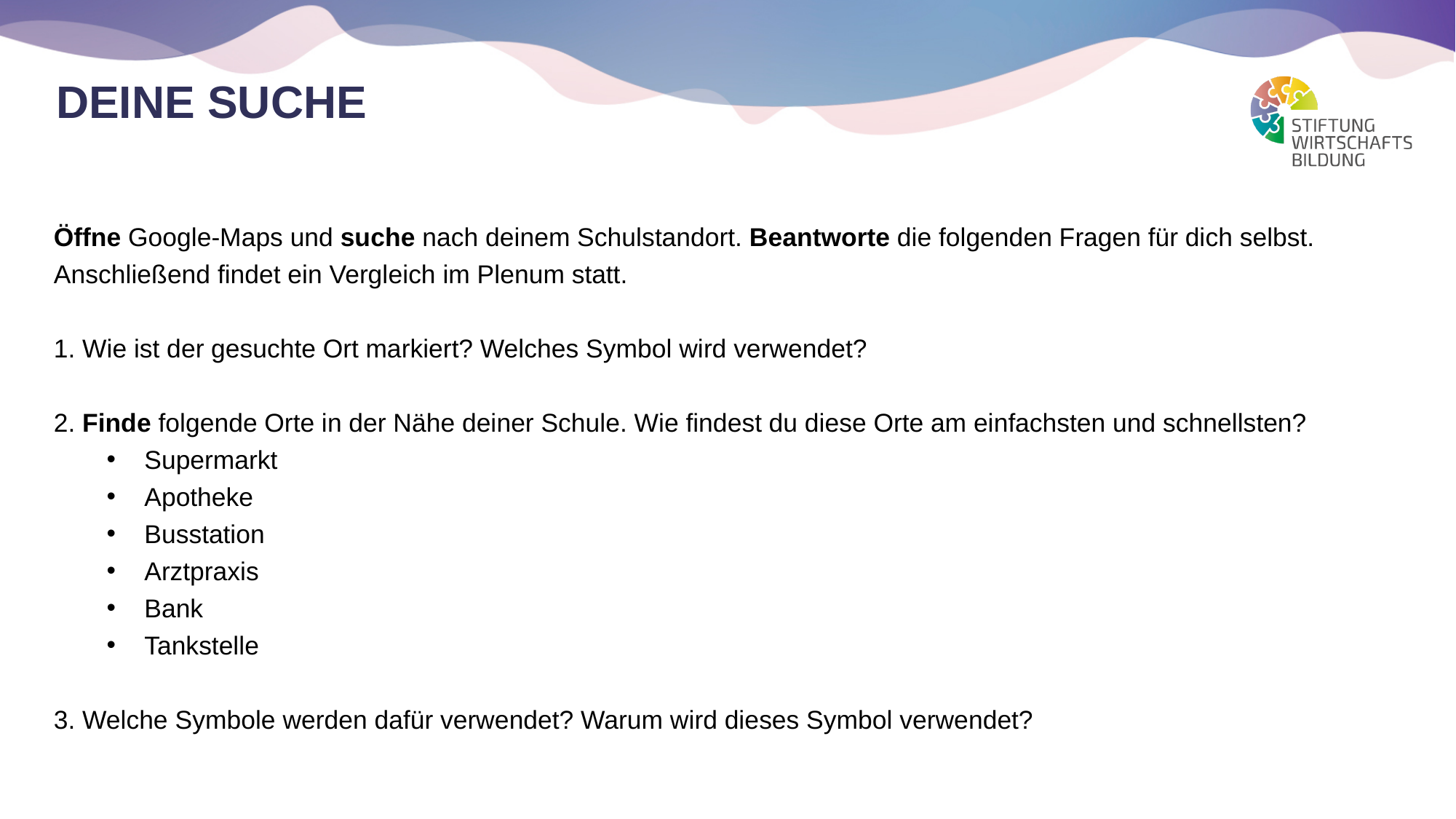

# Deine Suche
Öffne Google-Maps und suche nach deinem Schulstandort. Beantworte die folgenden Fragen für dich selbst. Anschließend findet ein Vergleich im Plenum statt.

1. Wie ist der gesuchte Ort markiert? Welches Symbol wird verwendet?

2. Finde folgende Orte in der Nähe deiner Schule. Wie findest du diese Orte am einfachsten und schnellsten?
Supermarkt
Apotheke
Busstation
Arztpraxis
Bank
Tankstelle

3. Welche Symbole werden dafür verwendet? Warum wird dieses Symbol verwendet?